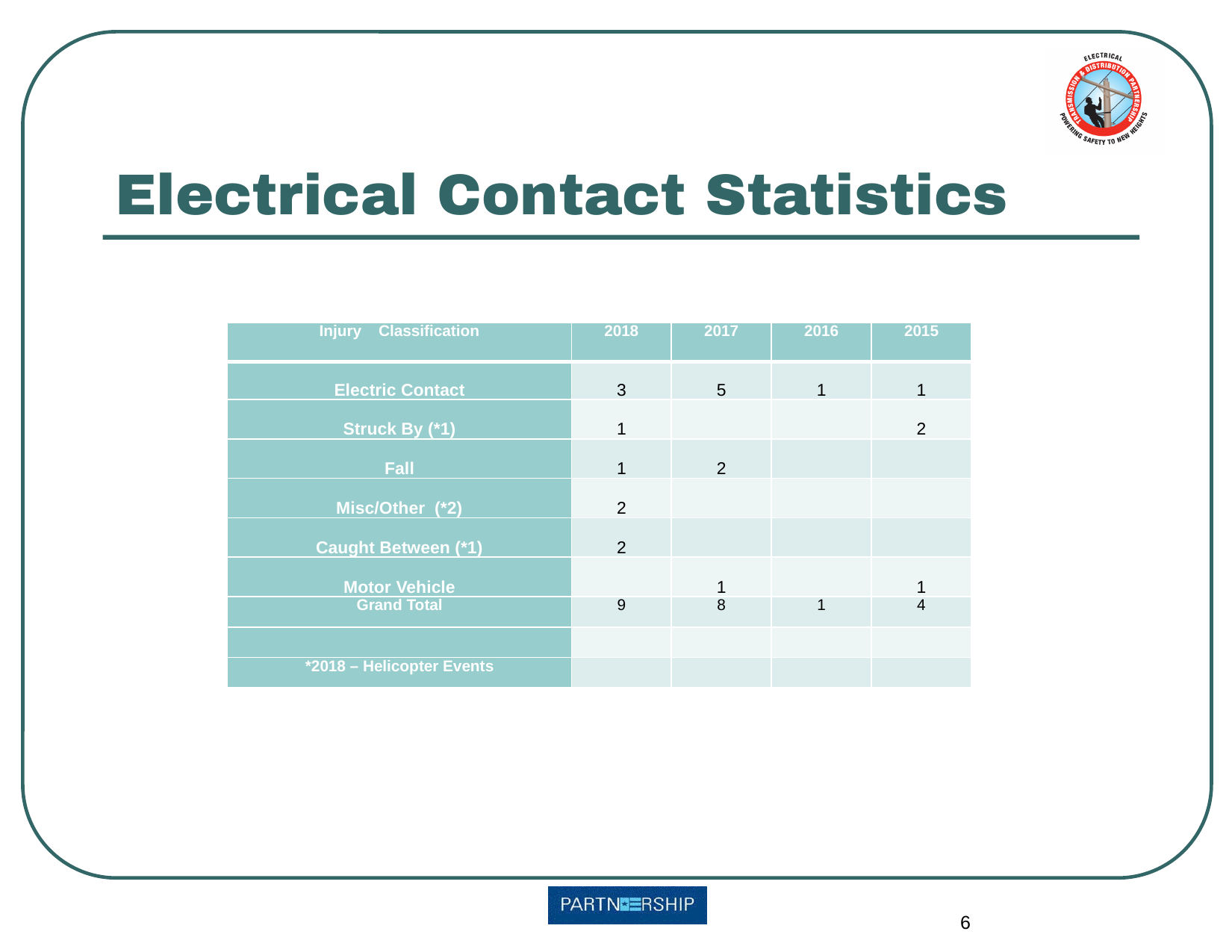

# Electrical Contact Statistics
| Injury Classification | 2018 | 2017 | 2016 | 2015 |
| --- | --- | --- | --- | --- |
| Electric Contact | 3 | 5 | 1 | 1 |
| Struck By (\*1) | 1 |  |  | 2 |
| Fall | 1 | 2 |  |  |
| Misc/Other (\*2) | 2 |  |  |  |
| Caught Between (\*1) | 2 |  |  |  |
| Motor Vehicle |  | 1 |  | 1 |
| Grand Total | 9 | 8 | 1 | 4 |
|  |  |  |  |  |
| \*2018 – Helicopter Events |  |  |  |  |